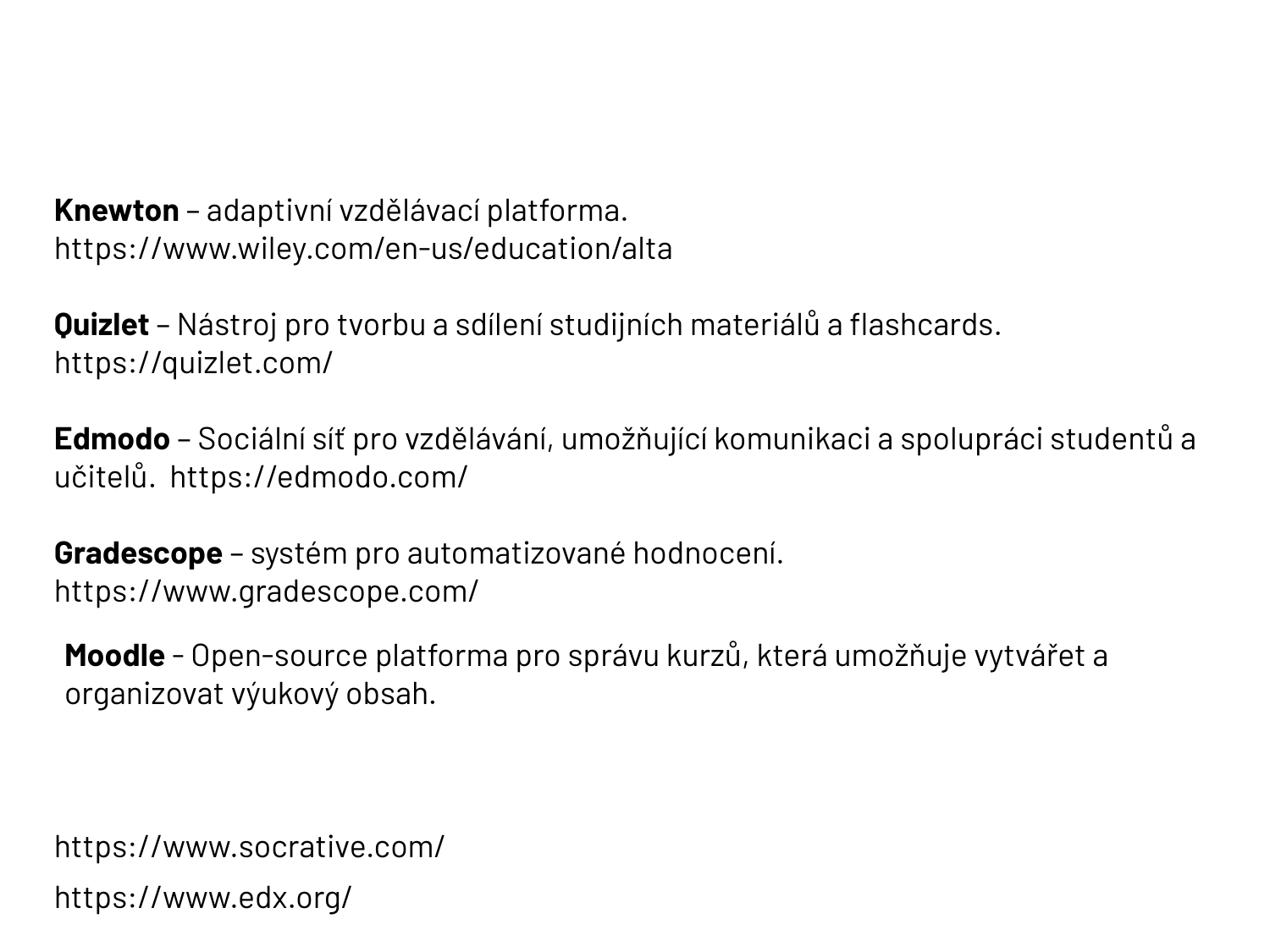

Knewton – adaptivní vzdělávací platforma.
https://www.wiley.com/en-us/education/alta

Quizlet – Nástroj pro tvorbu a sdílení studijních materiálů a flashcards. https://quizlet.com/

Edmodo – Sociální síť pro vzdělávání, umožňující komunikaci a spolupráci studentů a učitelů.  https://edmodo.com/

Gradescope – systém pro automatizované hodnocení.
https://www.gradescope.com/
Moodle - Open-source platforma pro správu kurzů, která umožňuje vytvářet a organizovat výukový obsah.
https://www.socrative.com/
https://www.edx.org/